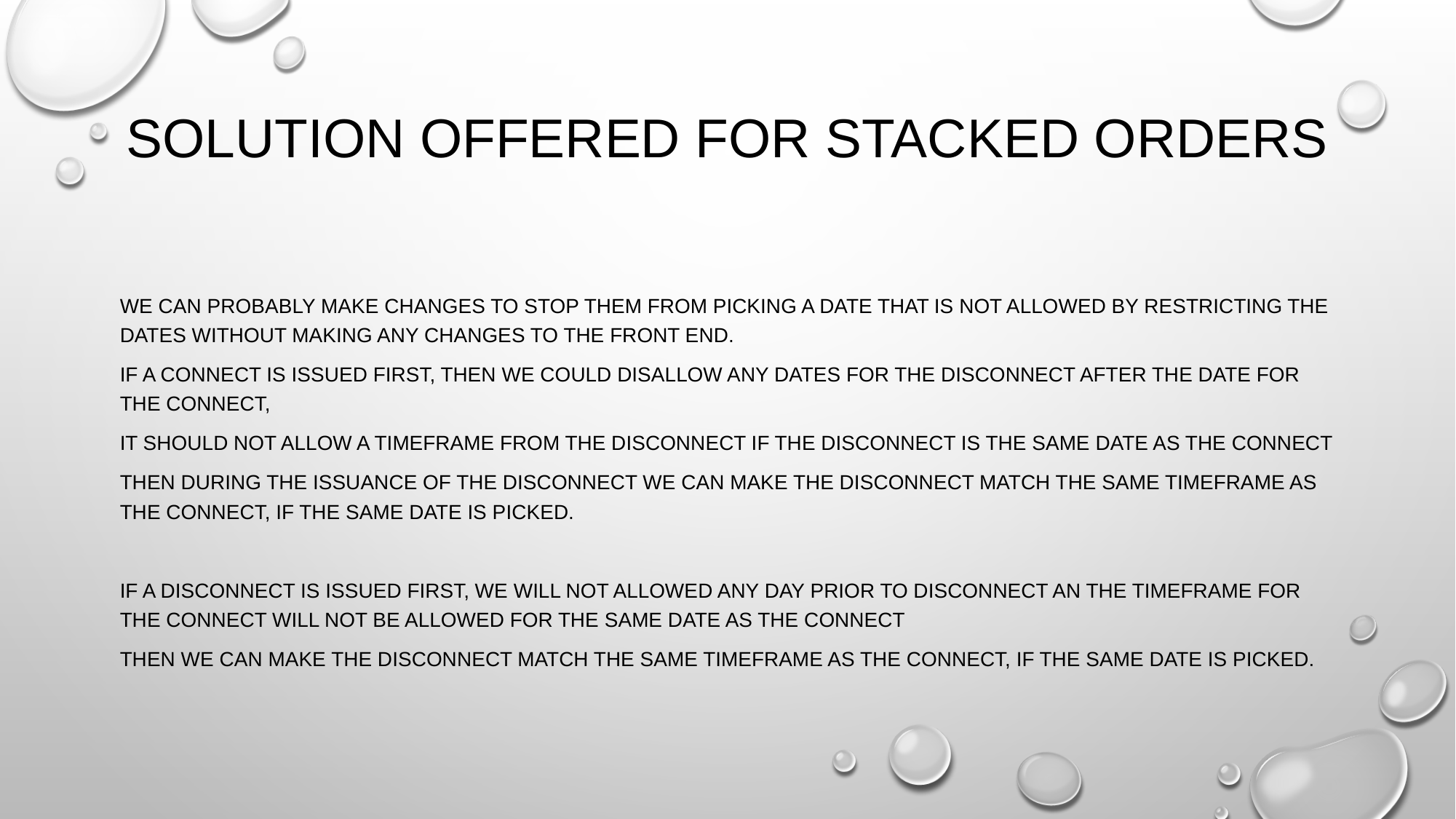

# Solution Offered for stacked orders
We can probably make changes to stop them from picking a date that is not allowed by restricting the dates without making any changes to the front end.
If a connect is issued first, then we could disallow any dates for the disconnect after the date for the connect,
it should not allow a timeframe from the disconnect if the disconnect is the same date as the connect
Then during the issuance of the disconnect we can make the disconnect match the same timeframe as the connect, if the same date is picked.

If a disconnect is issued first, we will not allowed any day prior to disconnect an the timeframe for the connect will not be allowed for the same date as the connect
Then we can make the disconnect match the same timeframe as the connect, if the same date is picked.